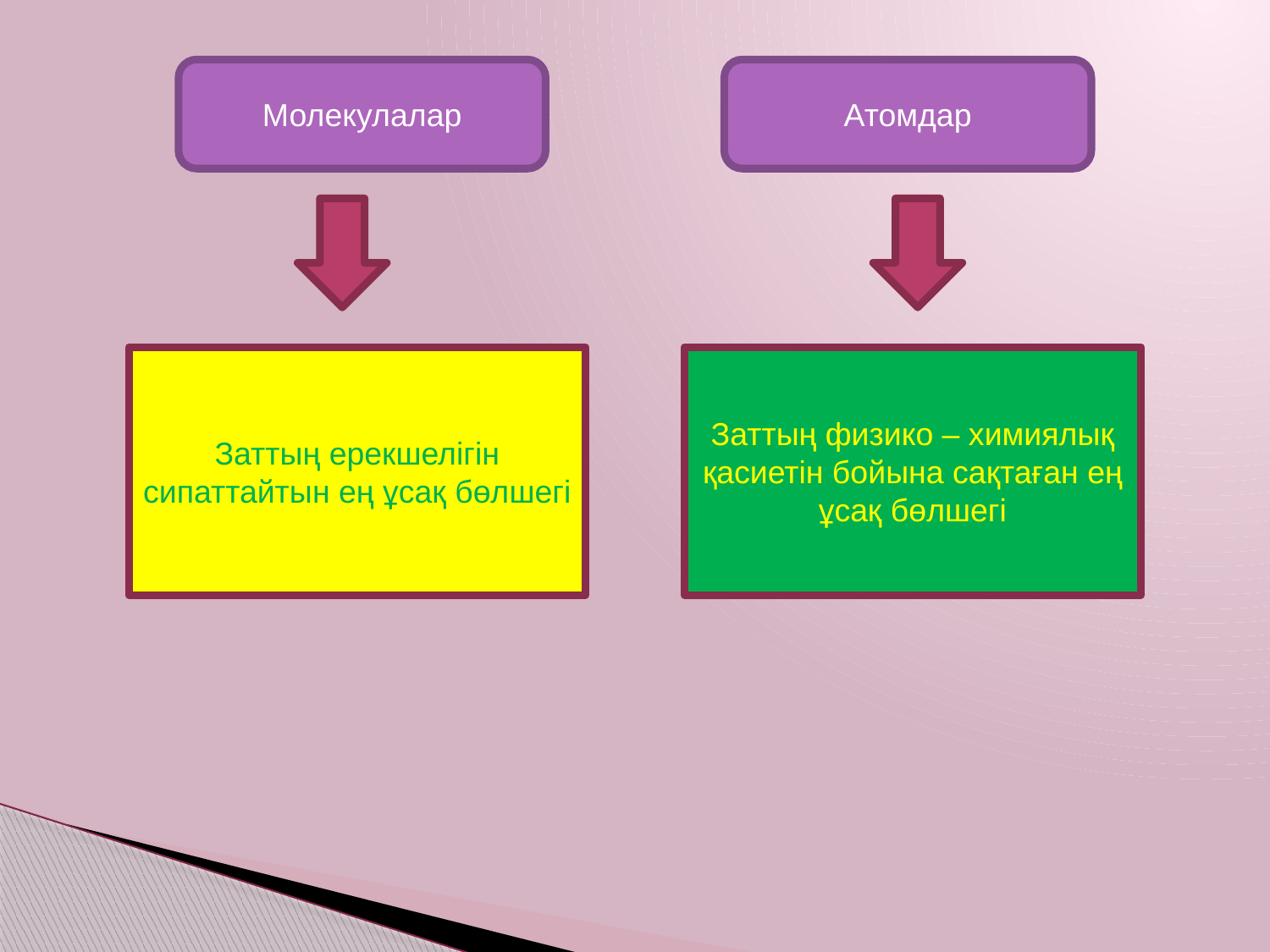

Молекулалар
Атомдар

Заттың ерекшелігін сипаттайтын ең ұсақ бөлшегі
Заттың физико – химиялық қасиетін бойына сақтаған ең ұсақ бөлшегі